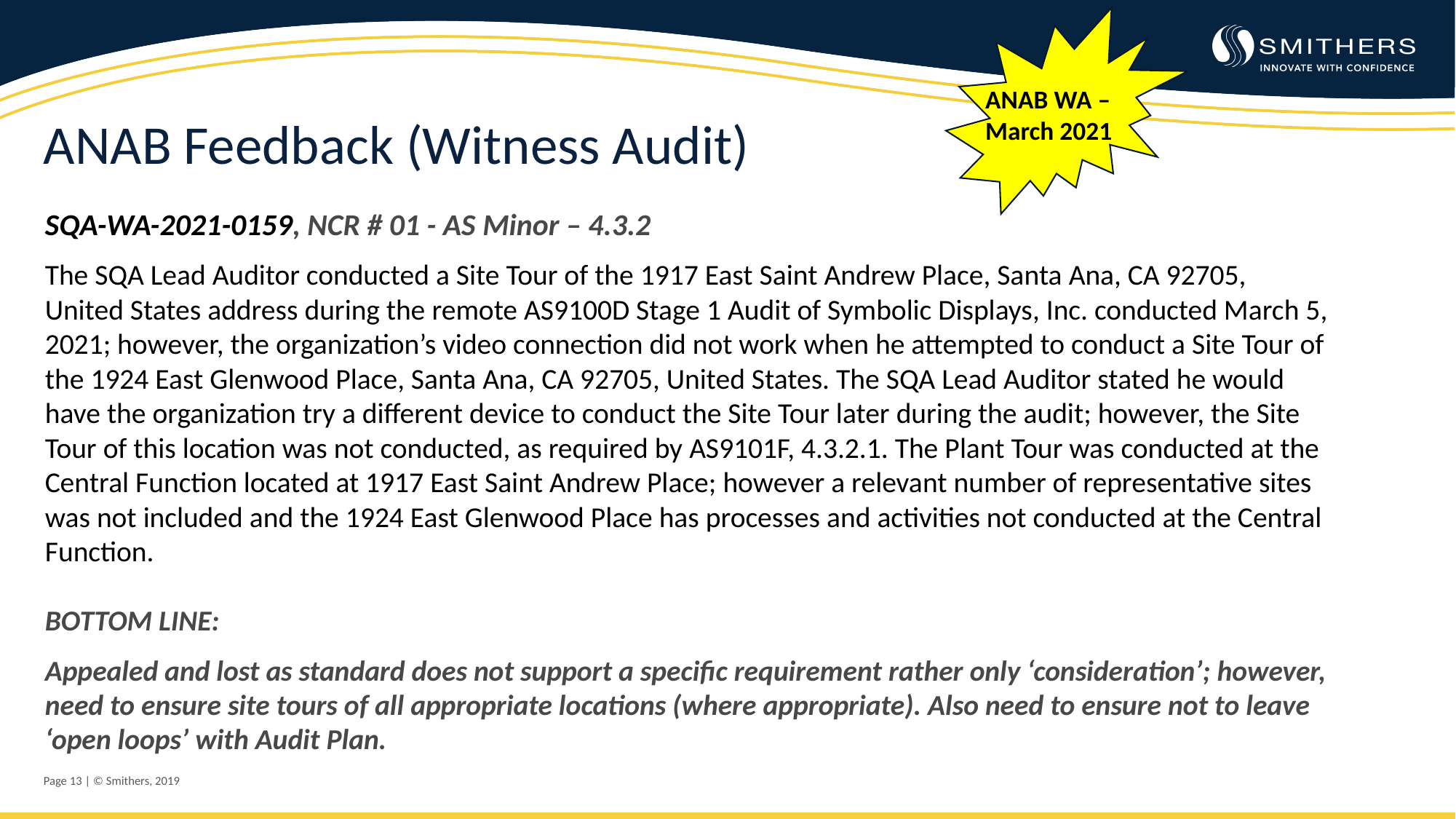

ANAB WA – March 2021
ANAB Feedback (Witness Audit)
SQA-WA-2021-0159, NCR # 01 - AS Minor – 4.3.2
The SQA Lead Auditor conducted a Site Tour of the 1917 East Saint Andrew Place, Santa Ana, CA 92705, United States address during the remote AS9100D Stage 1 Audit of Symbolic Displays, Inc. conducted March 5, 2021; however, the organization’s video connection did not work when he attempted to conduct a Site Tour of the 1924 East Glenwood Place, Santa Ana, CA 92705, United States. The SQA Lead Auditor stated he would have the organization try a different device to conduct the Site Tour later during the audit; however, the Site Tour of this location was not conducted, as required by AS9101F, 4.3.2.1. The Plant Tour was conducted at the Central Function located at 1917 East Saint Andrew Place; however a relevant number of representative sites was not included and the 1924 East Glenwood Place has processes and activities not conducted at the Central Function.
BOTTOM LINE:
Appealed and lost as standard does not support a specific requirement rather only ‘consideration’; however, need to ensure site tours of all appropriate locations (where appropriate). Also need to ensure not to leave ‘open loops’ with Audit Plan.
Page 13 | © Smithers, 2019